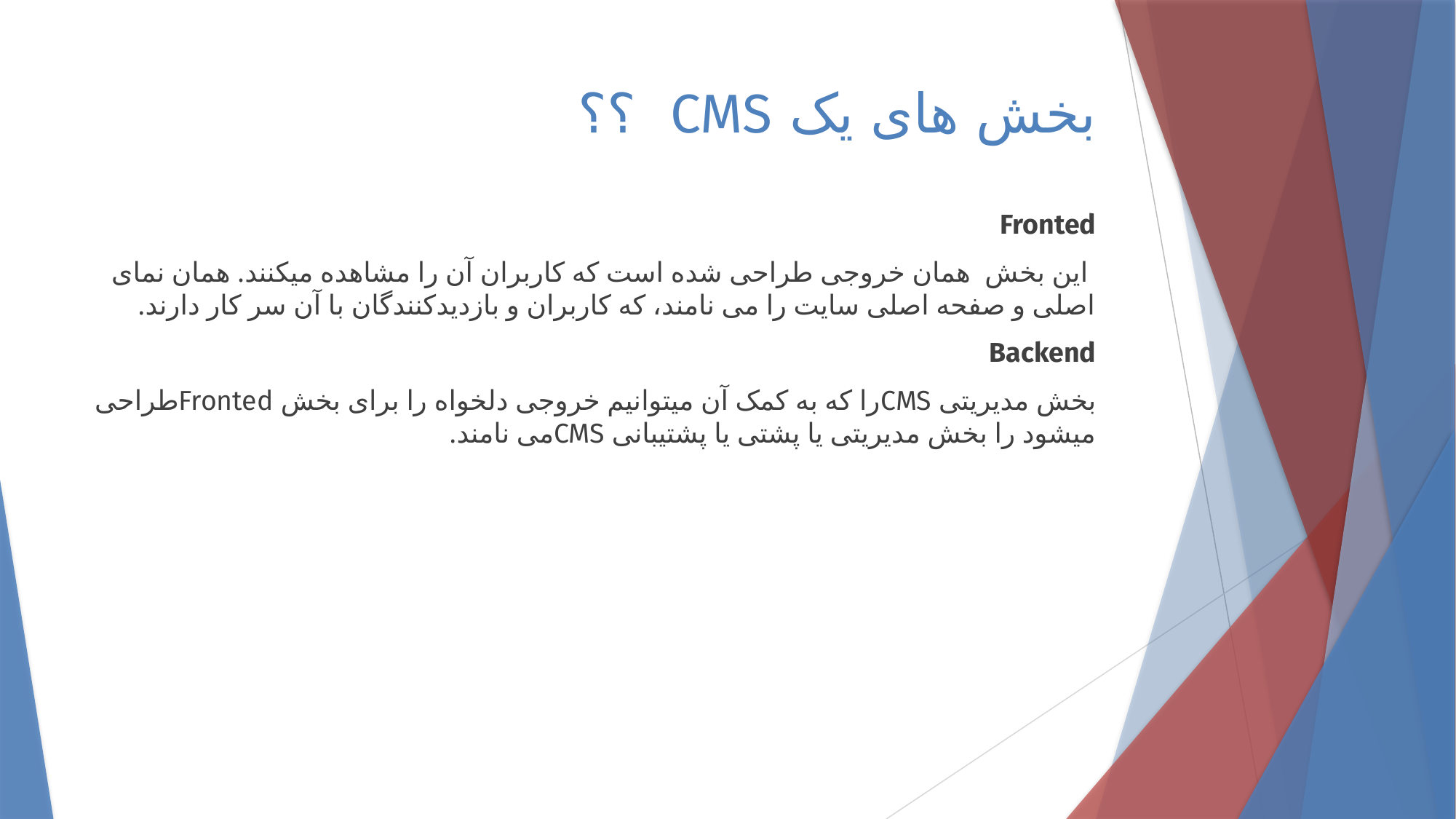

# بخش های یک CMS  ؟؟
Fronted
 این بخش  همان خروجی طراحی شده است که کاربران آن را مشاهده میکنند. همان نمای اصلی و صفحه اصلی سایت را می نامند، که کاربران و بازدیدکنندگان با آن سر کار دارند.
Backend
بخش مدیریتی CMSرا که به کمک آن میتوانیم خروجی دلخواه را برای بخش Frontedطراحی میشود را بخش مدیریتی یا پشتی یا پشتیبانی CMSمی نامند.